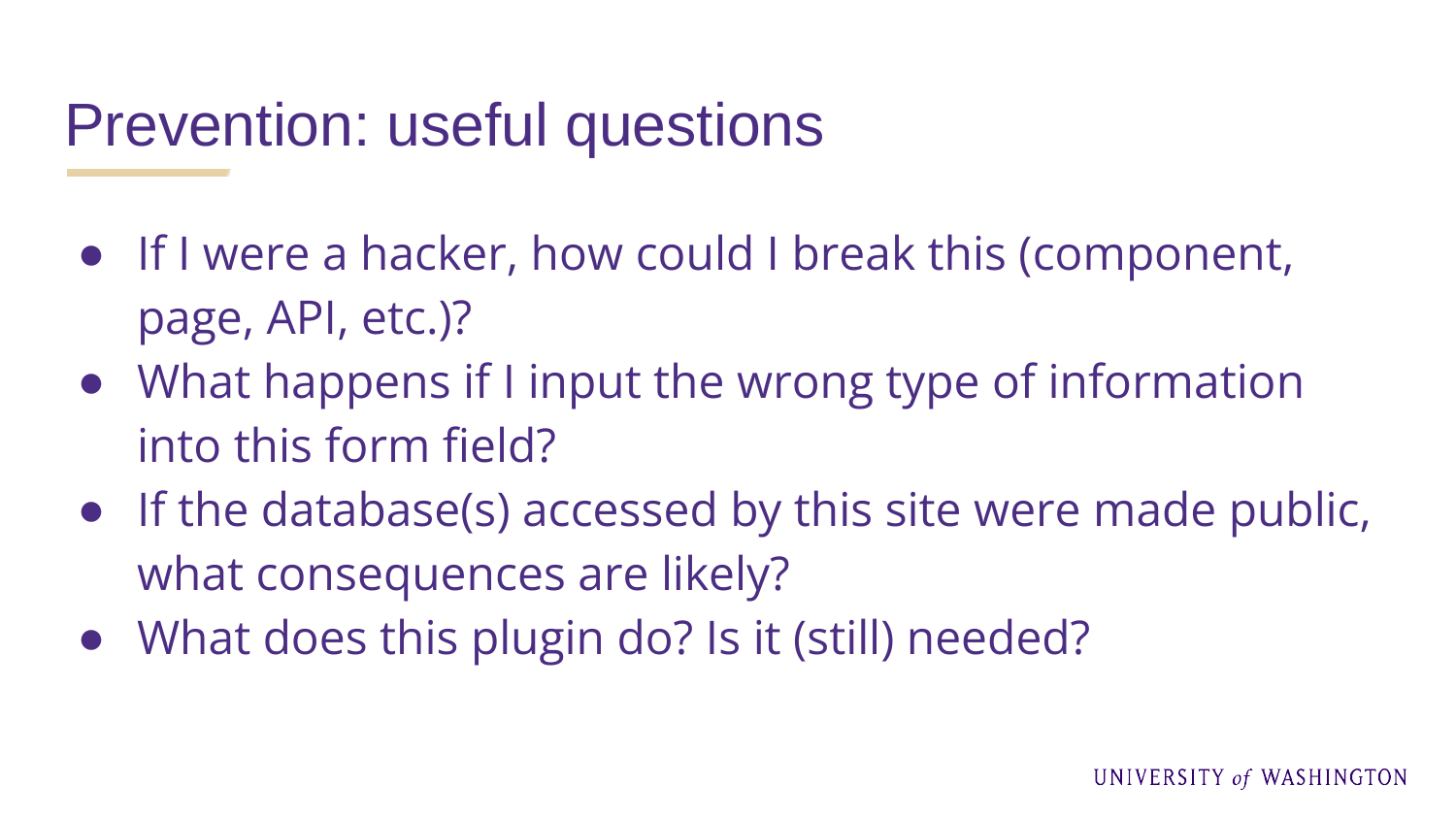

# Prevention: useful questions
If I were a hacker, how could I break this (component, page, API, etc.)?
What happens if I input the wrong type of information into this form field?
If the database(s) accessed by this site were made public, what consequences are likely?
What does this plugin do? Is it (still) needed?